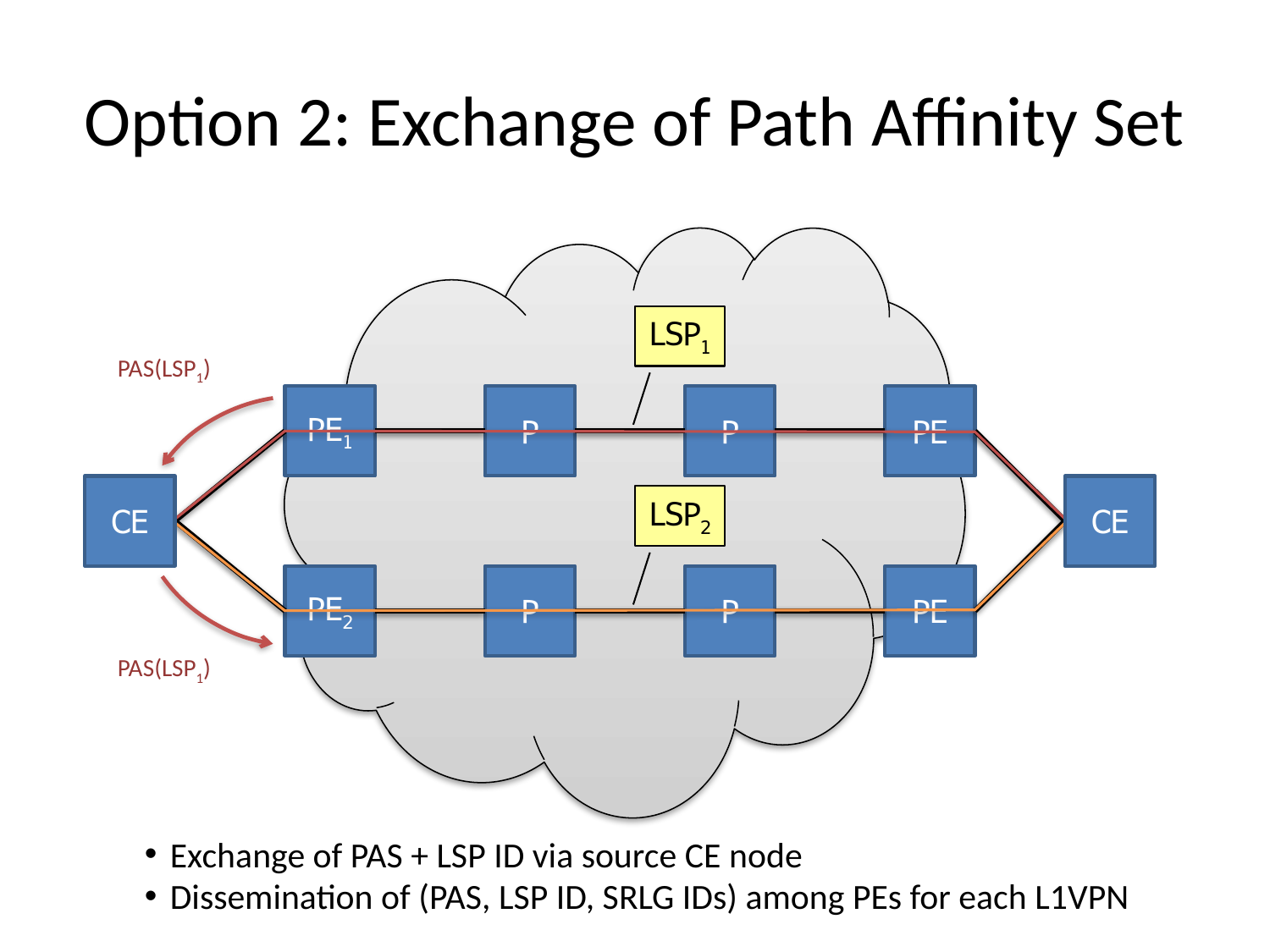

# Option 2: Exchange of Path Affinity Set

LSP1

PAS(LSP1)
PE1
P
P
PE

CE
CE
LSP2

PE2
P
P
PE
PAS(LSP1)
Exchange of PAS + LSP ID via source CE node
Dissemination of (PAS, LSP ID, SRLG IDs) among PEs for each L1VPN